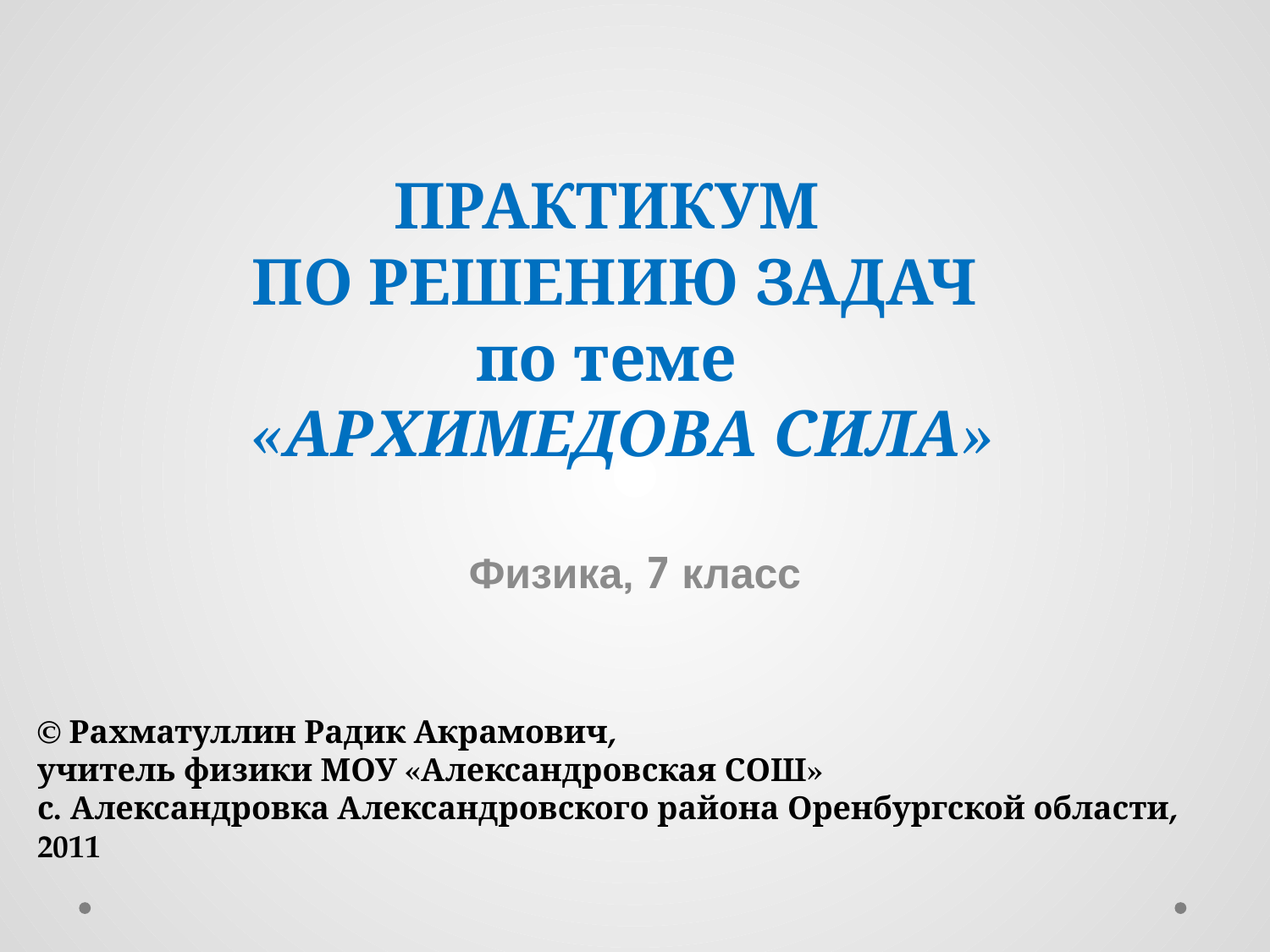

# ПРАКТИКУМ ПО РЕШЕНИЮ ЗАДАЧ по теме  «АРХИМЕДОВА СИЛА»
Физика, 7 класс
© Рахматуллин Радик Акрамович,
учитель физики МОУ «Александровская СОШ»
с. Александровка Александровского района Оренбургской области, 2011